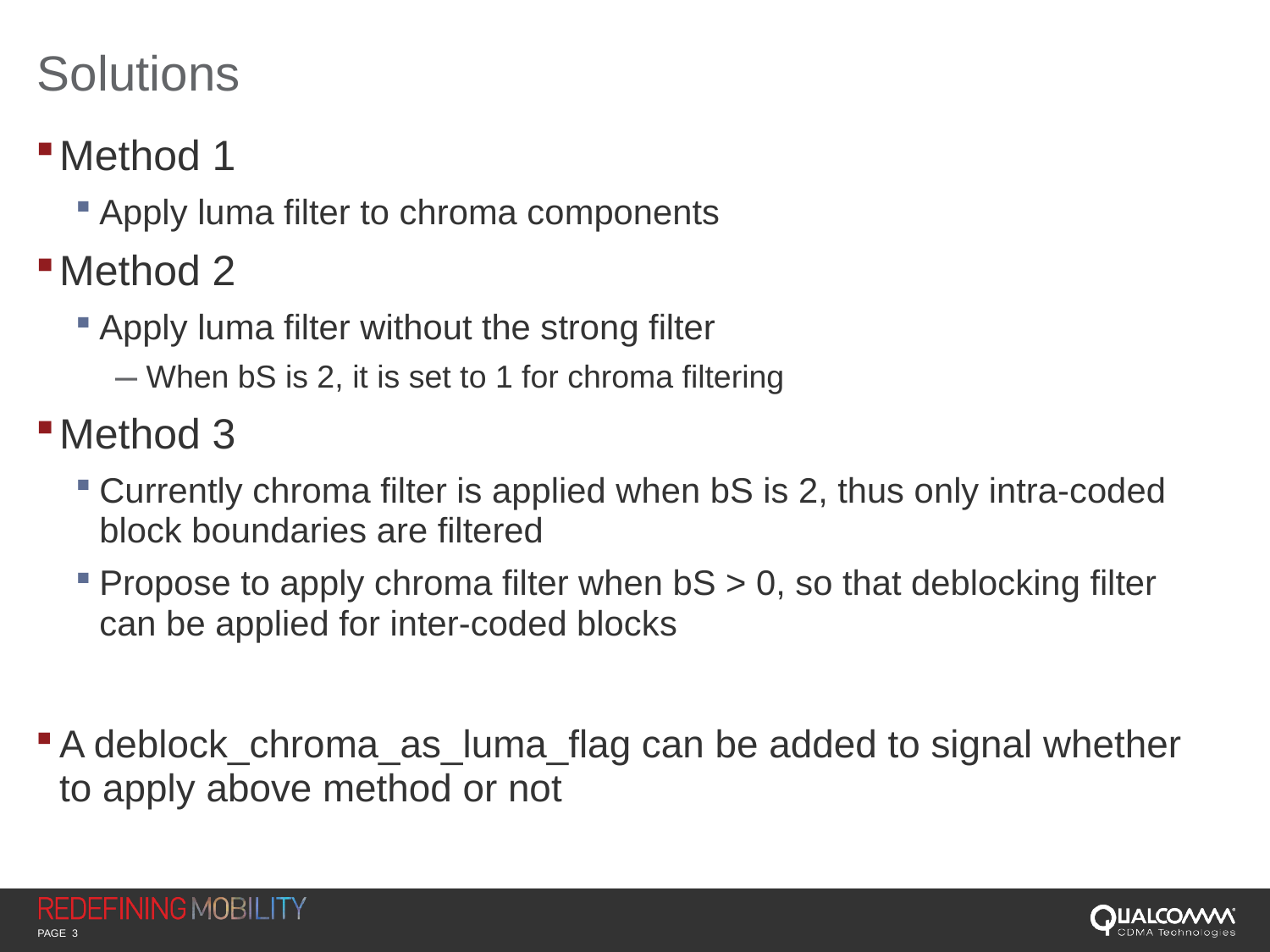

# Solutions
Method 1
Apply luma filter to chroma components
Method 2
Apply luma filter without the strong filter
When bS is 2, it is set to 1 for chroma filtering
Method 3
Currently chroma filter is applied when bS is 2, thus only intra-coded block boundaries are filtered
Propose to apply chroma filter when bS > 0, so that deblocking filter can be applied for inter-coded blocks

A deblock_chroma_as_luma_flag can be added to signal whether to apply above method or not